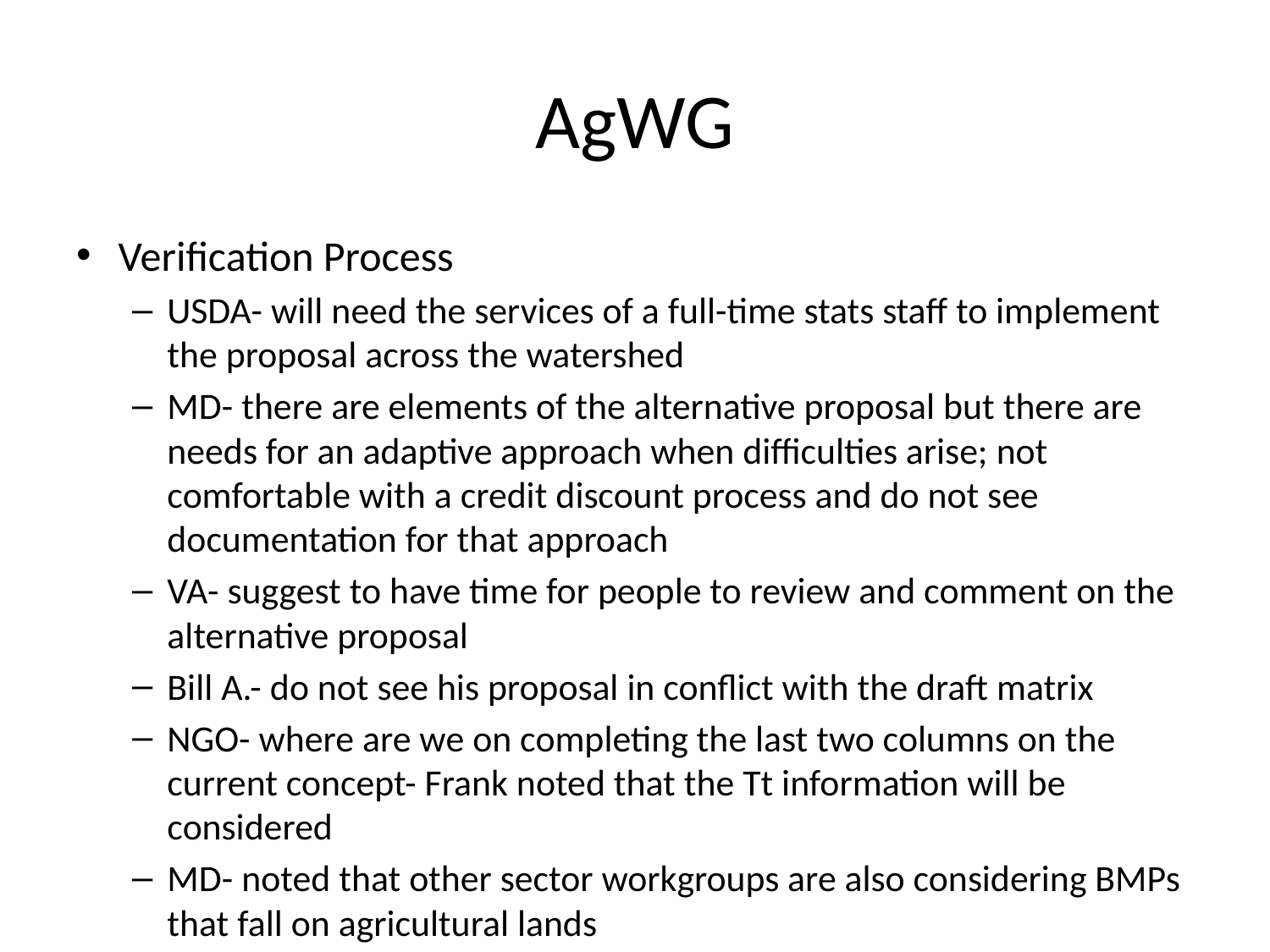

# AgWG
Verification Process
USDA- will need the services of a full-time stats staff to implement the proposal across the watershed
MD- there are elements of the alternative proposal but there are needs for an adaptive approach when difficulties arise; not comfortable with a credit discount process and do not see documentation for that approach
VA- suggest to have time for people to review and comment on the alternative proposal
Bill A.- do not see his proposal in conflict with the draft matrix
NGO- where are we on completing the last two columns on the current concept- Frank noted that the Tt information will be considered
MD- noted that other sector workgroups are also considering BMPs that fall on agricultural lands